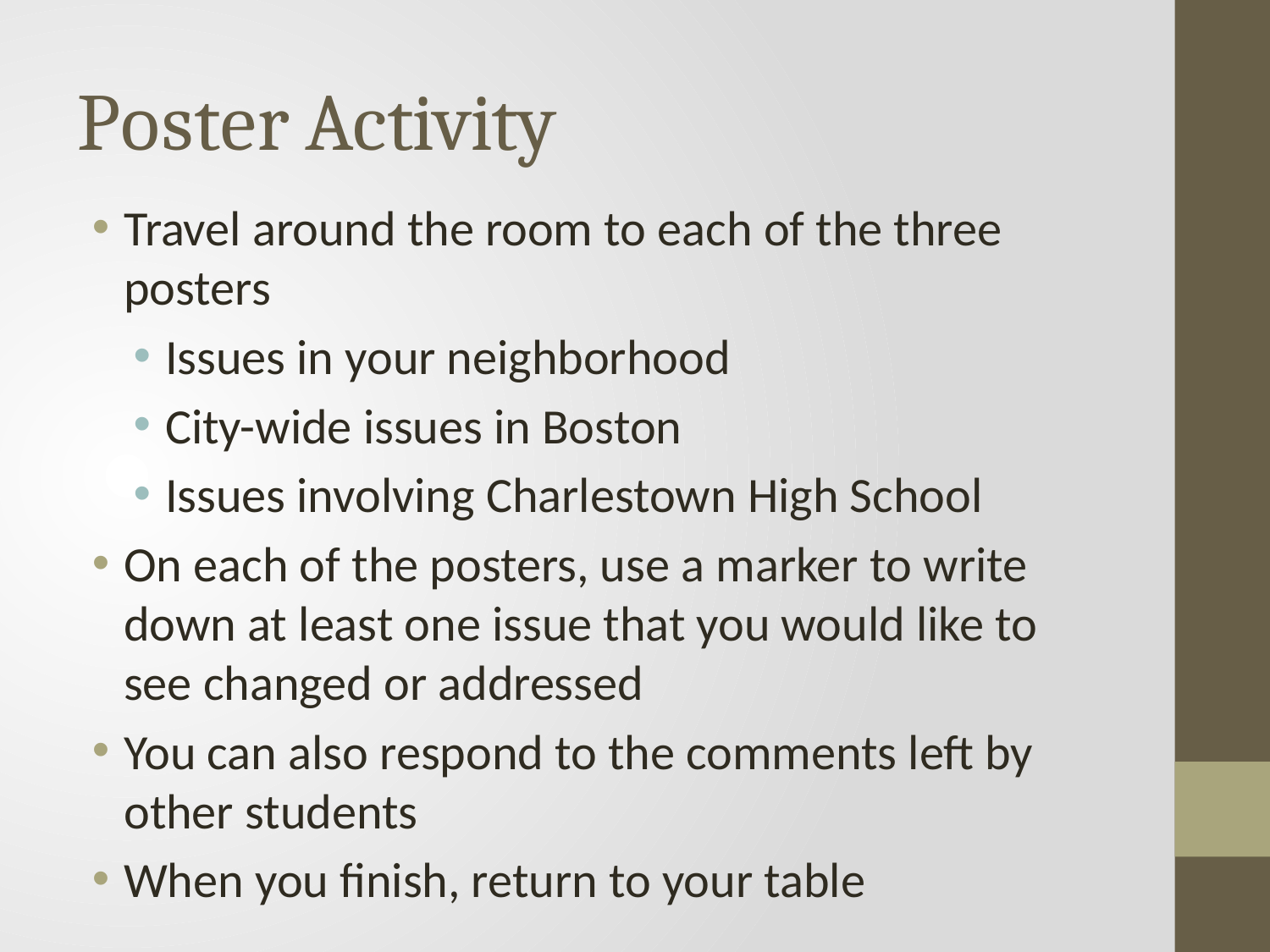

# Poster Activity
Travel around the room to each of the three posters
Issues in your neighborhood
City-wide issues in Boston
Issues involving Charlestown High School
On each of the posters, use a marker to write down at least one issue that you would like to see changed or addressed
You can also respond to the comments left by other students
When you finish, return to your table